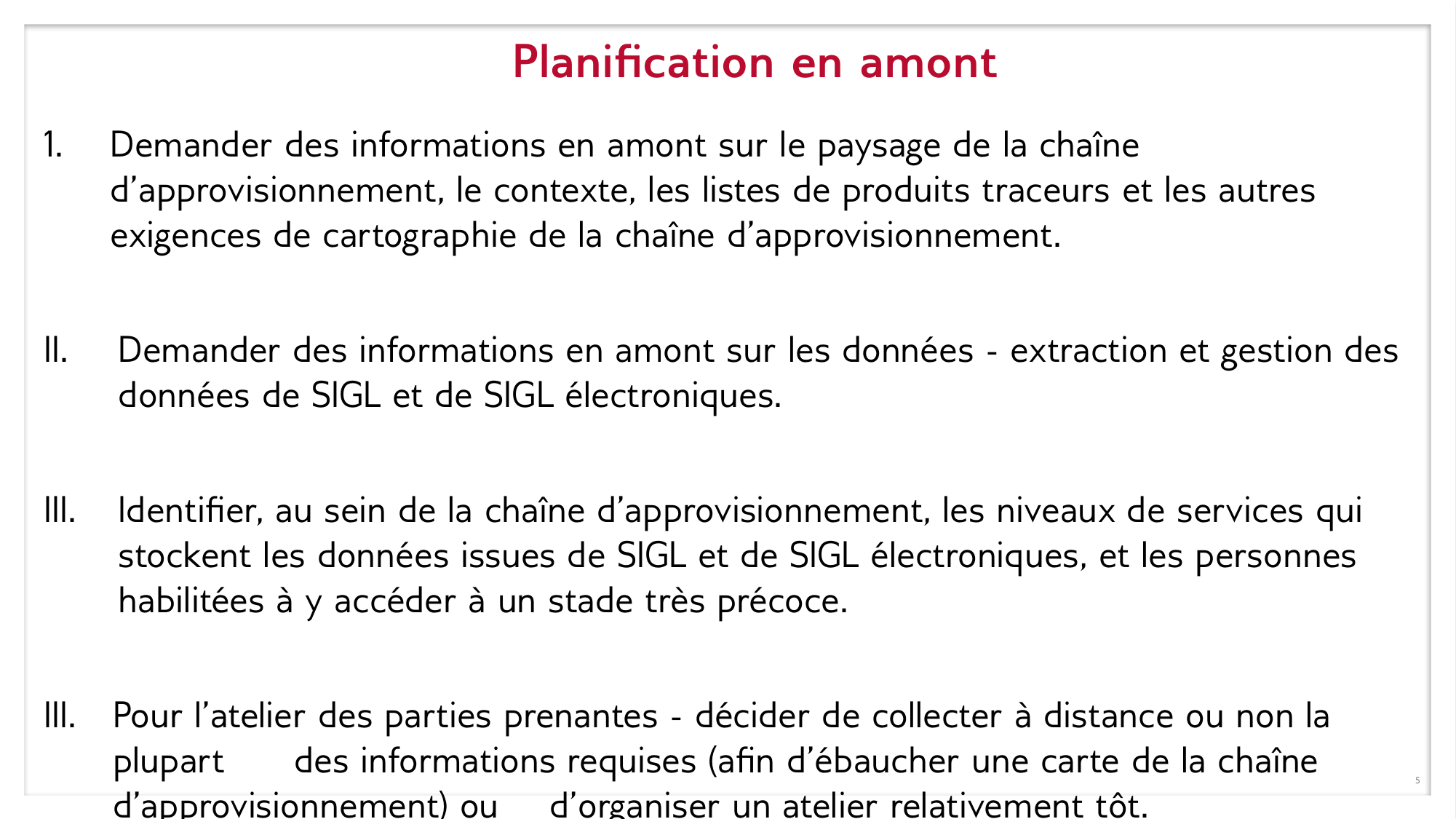

5
# Planification en amont
Demander des informations en amont sur le paysage de la chaîne d’approvisionnement, le contexte, les listes de produits traceurs et les autres exigences de cartographie de la chaîne d’approvisionnement.

Demander des informations en amont sur les données - extraction et gestion des données de SIGL et de SIGL électroniques.

Identifier, au sein de la chaîne d’approvisionnement, les niveaux de services qui stockent les données issues de SIGL et de SIGL électroniques, et les personnes habilitées à y accéder à un stade très précoce.

Pour l’atelier des parties prenantes - décider de collecter à distance ou non la plupart 	 des informations requises (afin d’ébaucher une carte de la chaîne d’approvisionnement) ou 	 d’organiser un atelier relativement tôt.